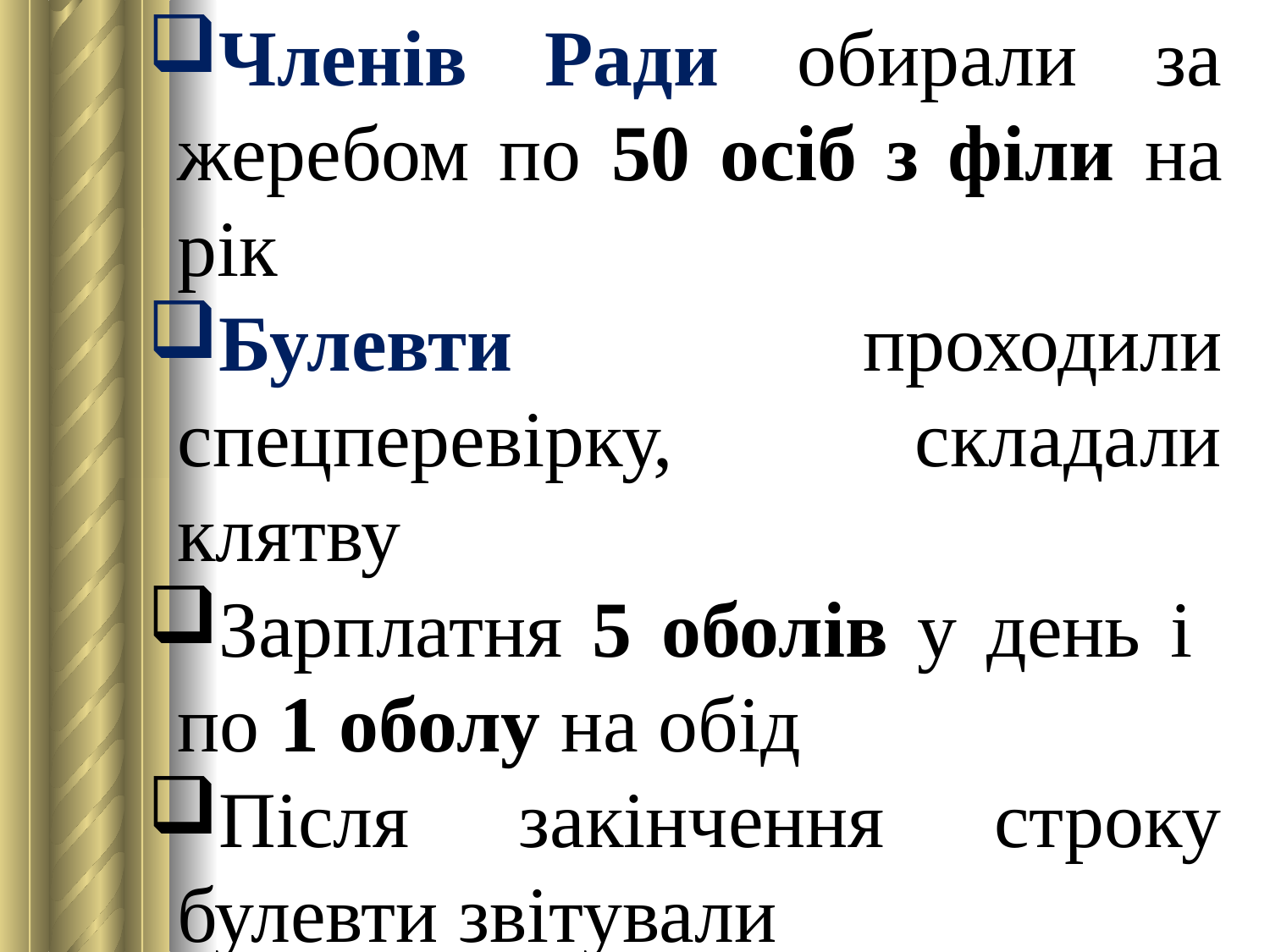

Членів Ради обирали за жеребом по 50 осіб з філи на рік
Булевти проходили спецперевірку, складали клятву
Зарплатня 5 оболів у день і  по 1 оболу на обід
Після закінчення строку булевти звітували